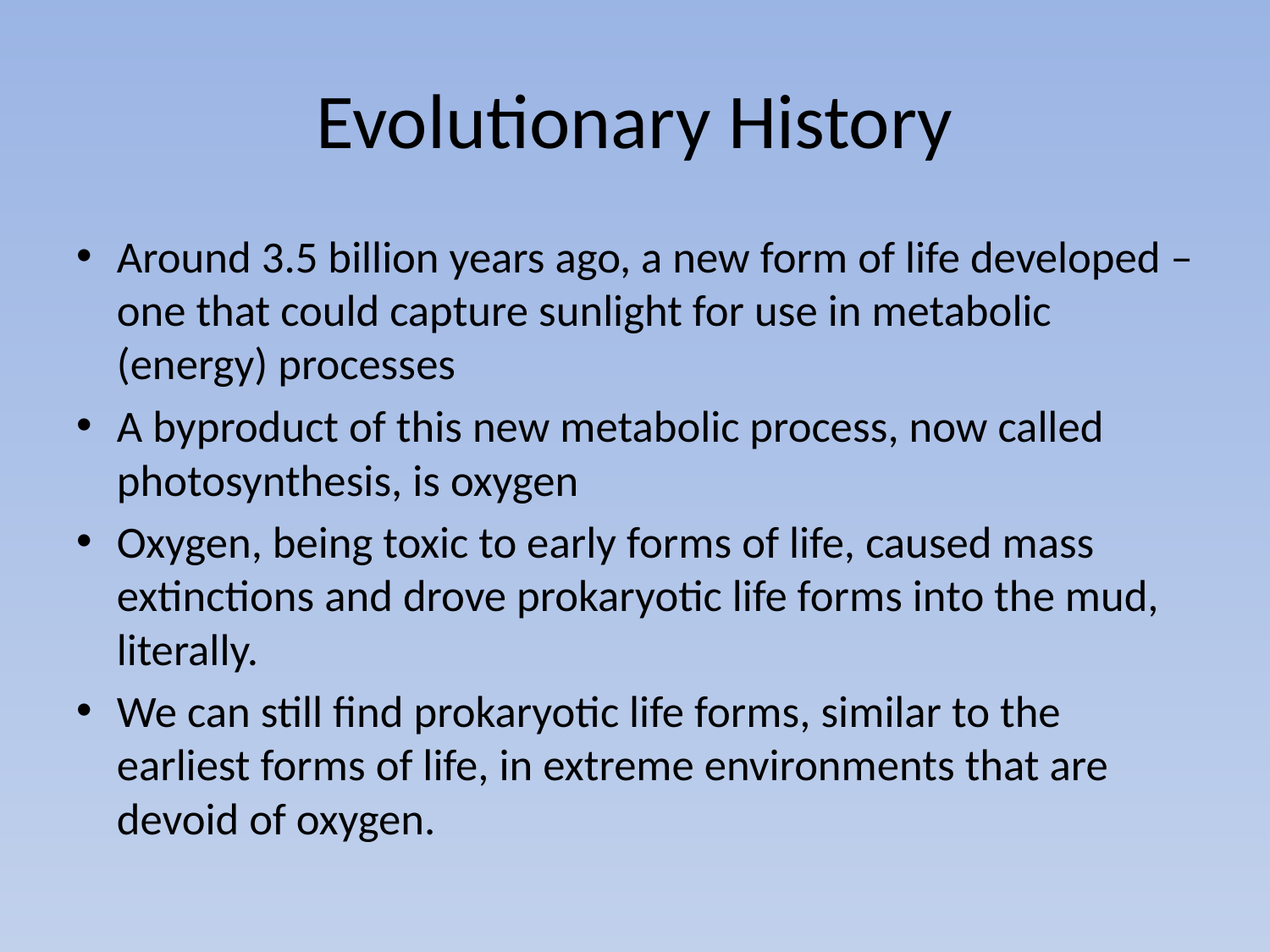

# Evolutionary History
Around 3.5 billion years ago, a new form of life developed – one that could capture sunlight for use in metabolic (energy) processes
A byproduct of this new metabolic process, now called photosynthesis, is oxygen
Oxygen, being toxic to early forms of life, caused mass extinctions and drove prokaryotic life forms into the mud, literally.
We can still find prokaryotic life forms, similar to the earliest forms of life, in extreme environments that are devoid of oxygen.